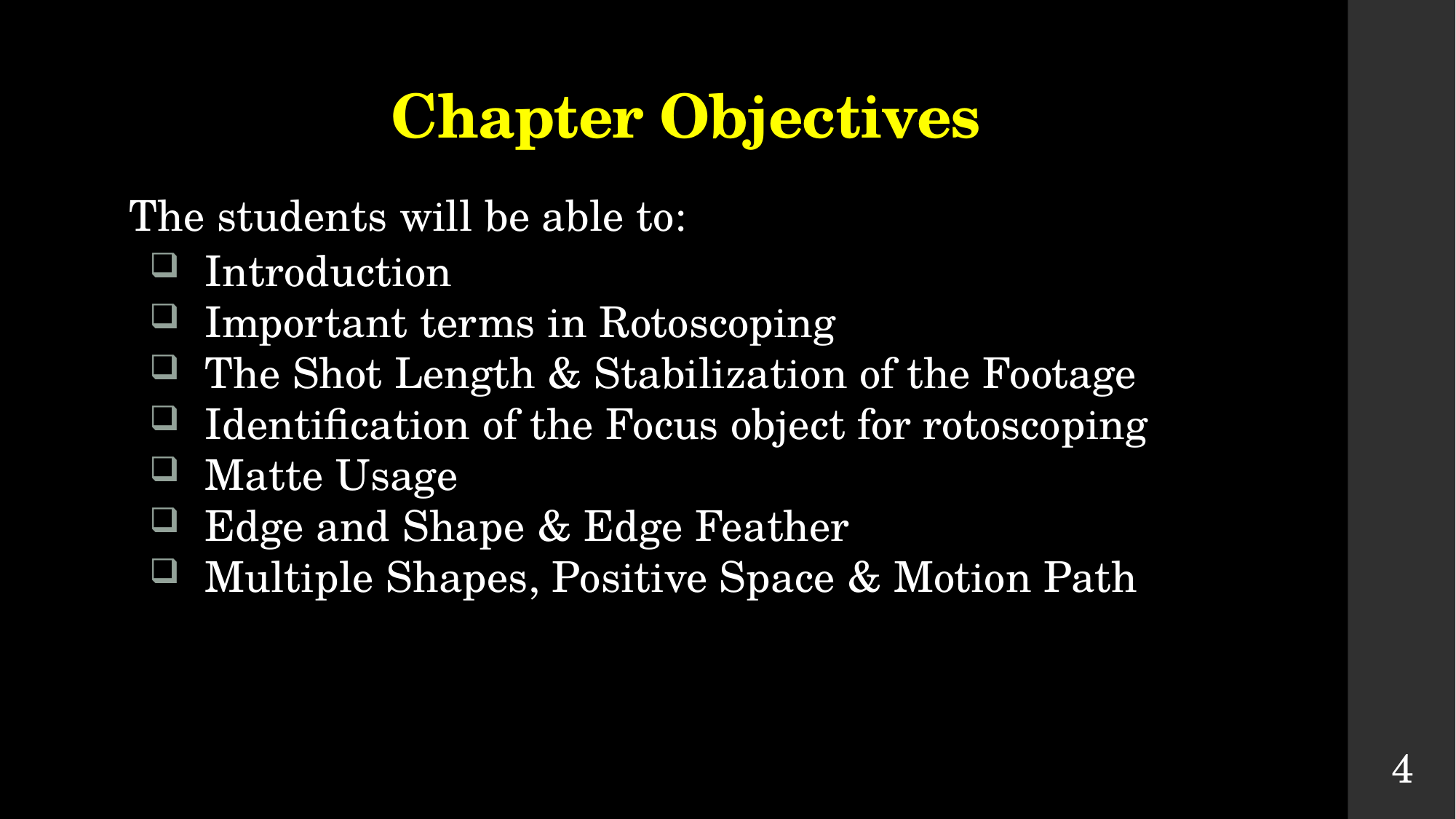

# Chapter Objectives
The students will be able to:
Introduction
Important terms in Rotoscoping
The Shot Length & Stabilization of the Footage
Identification of the Focus object for rotoscoping
Matte Usage
Edge and Shape & Edge Feather
Multiple Shapes, Positive Space & Motion Path
4